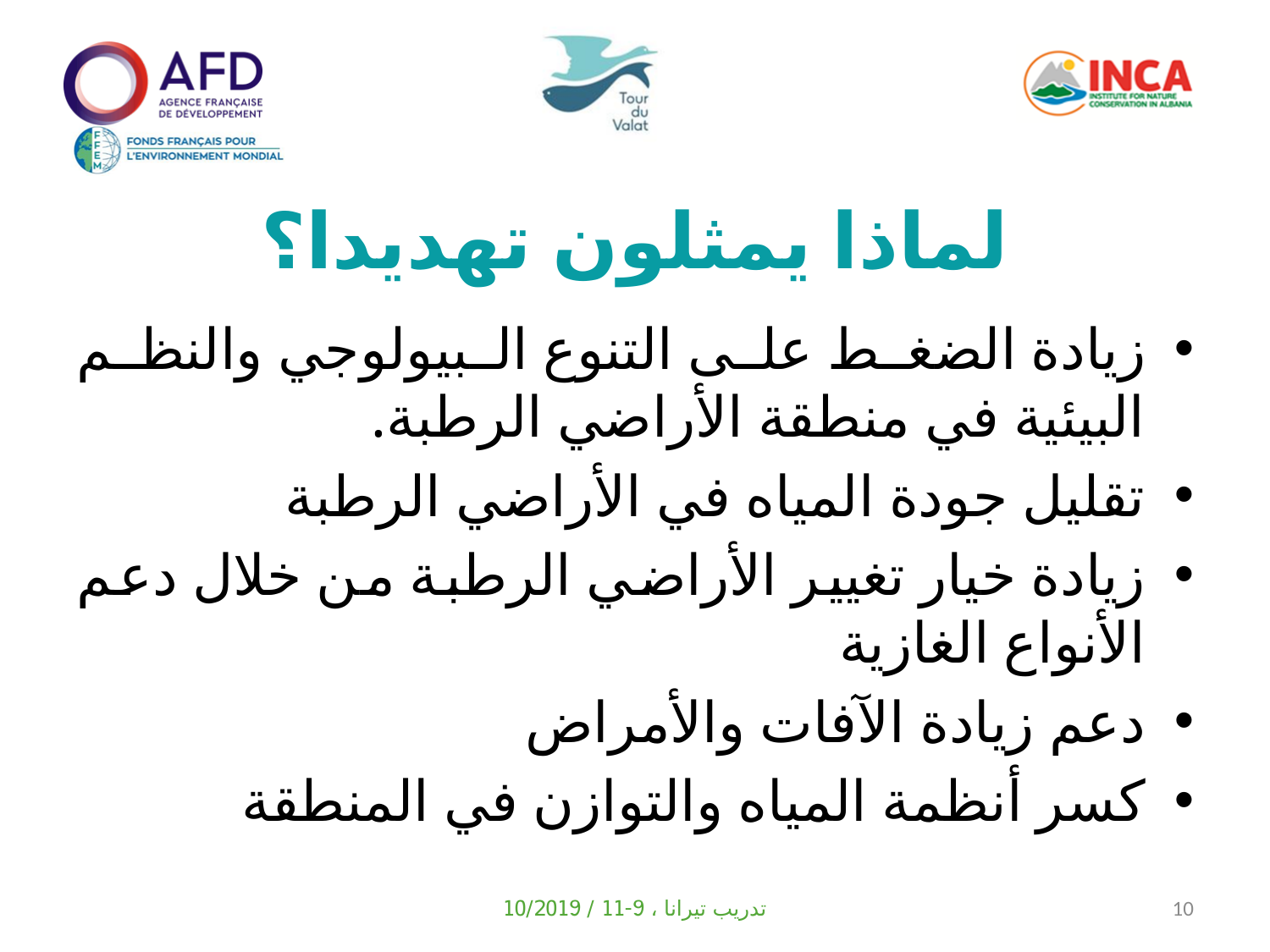

# لماذا يمثلون تهديدا؟
زيادة الضغط على التنوع البيولوجي والنظم البيئية في منطقة الأراضي الرطبة.
تقليل جودة المياه في الأراضي الرطبة
زيادة خيار تغيير الأراضي الرطبة من خلال دعم الأنواع الغازية
دعم زيادة الآفات والأمراض
كسر أنظمة المياه والتوازن في المنطقة
تدريب تيرانا ، 9-11 / 10/2019
10